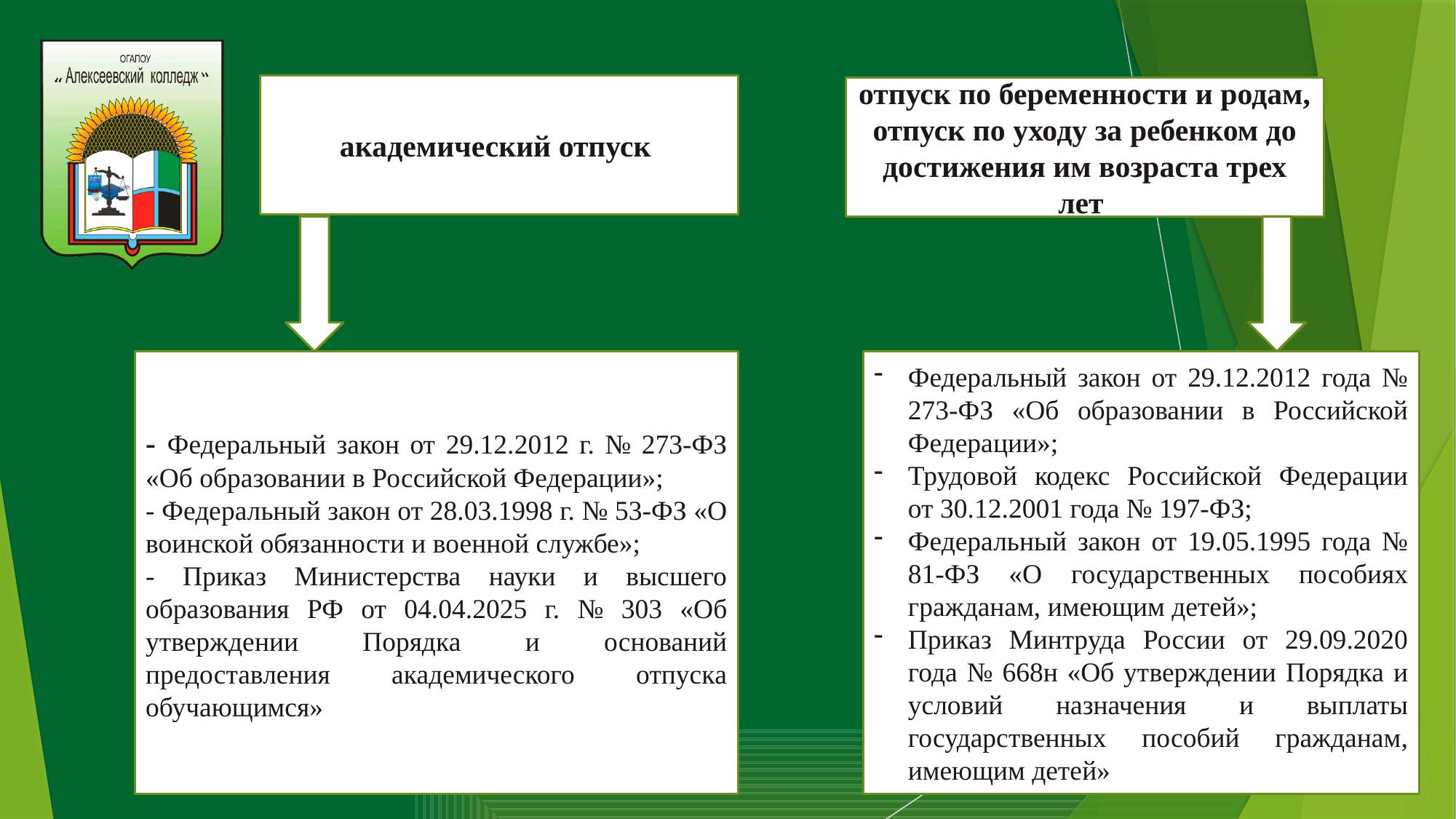

академический отпуск
отпуск по беременности и родам, отпуск по уходу за ребенком до достижения им возраста трех лет

- Федеральный закон от 29.12.2012 г. № 273-ФЗ «Об образовании в Российской Федерации»;
- Федеральный закон от 28.03.1998 г. № 53-ФЗ «О воинской обязанности и военной службе»;
- Приказ Министерства науки и высшего образования РФ от 04.04.2025 г. № 303 «Об утверждении Порядка и оснований предоставления академического отпуска обучающимся»
Федеральный закон от 29.12.2012 года № 273-ФЗ «Об образовании в Российской Федерации»;
Трудовой кодекс Российской Федерации от 30.12.2001 года № 197-ФЗ;
Федеральный закон от 19.05.1995 года № 81-ФЗ «О государственных пособиях гражданам, имеющим детей»;
Приказ Минтруда России от 29.09.2020 года № 668н «Об утверждении Порядка и условий назначения и выплаты государственных пособий гражданам, имеющим детей»